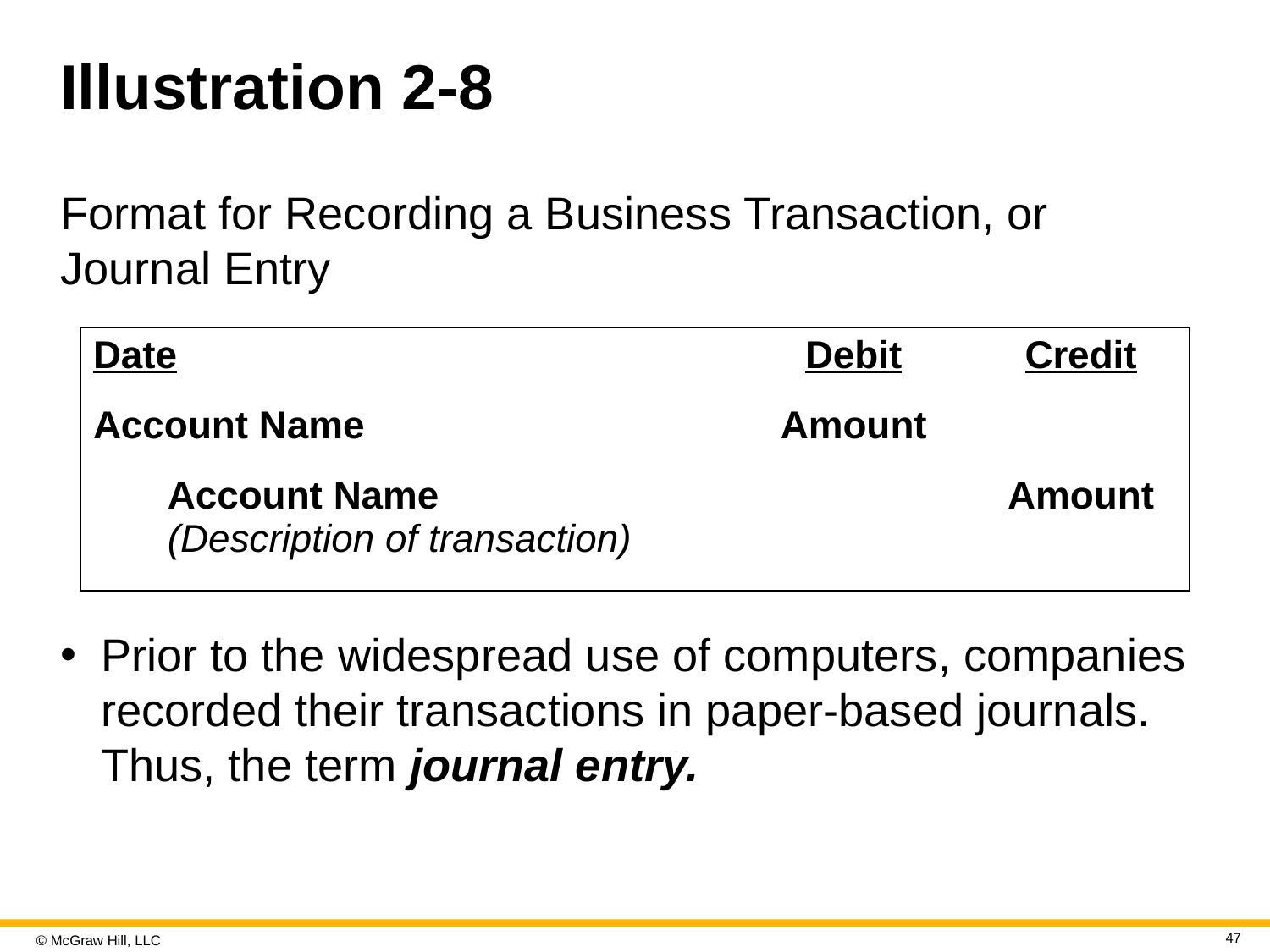

# Illustration 2-8
Format for Recording a Business Transaction, or Journal Entry
| Date | Debit | Credit |
| --- | --- | --- |
| Account Name | Amount |  |
| Account Name (Description of transaction) |  | Amount |
Prior to the widespread use of computers, companies recorded their transactions in paper-based journals. Thus, the term journal entry.
47